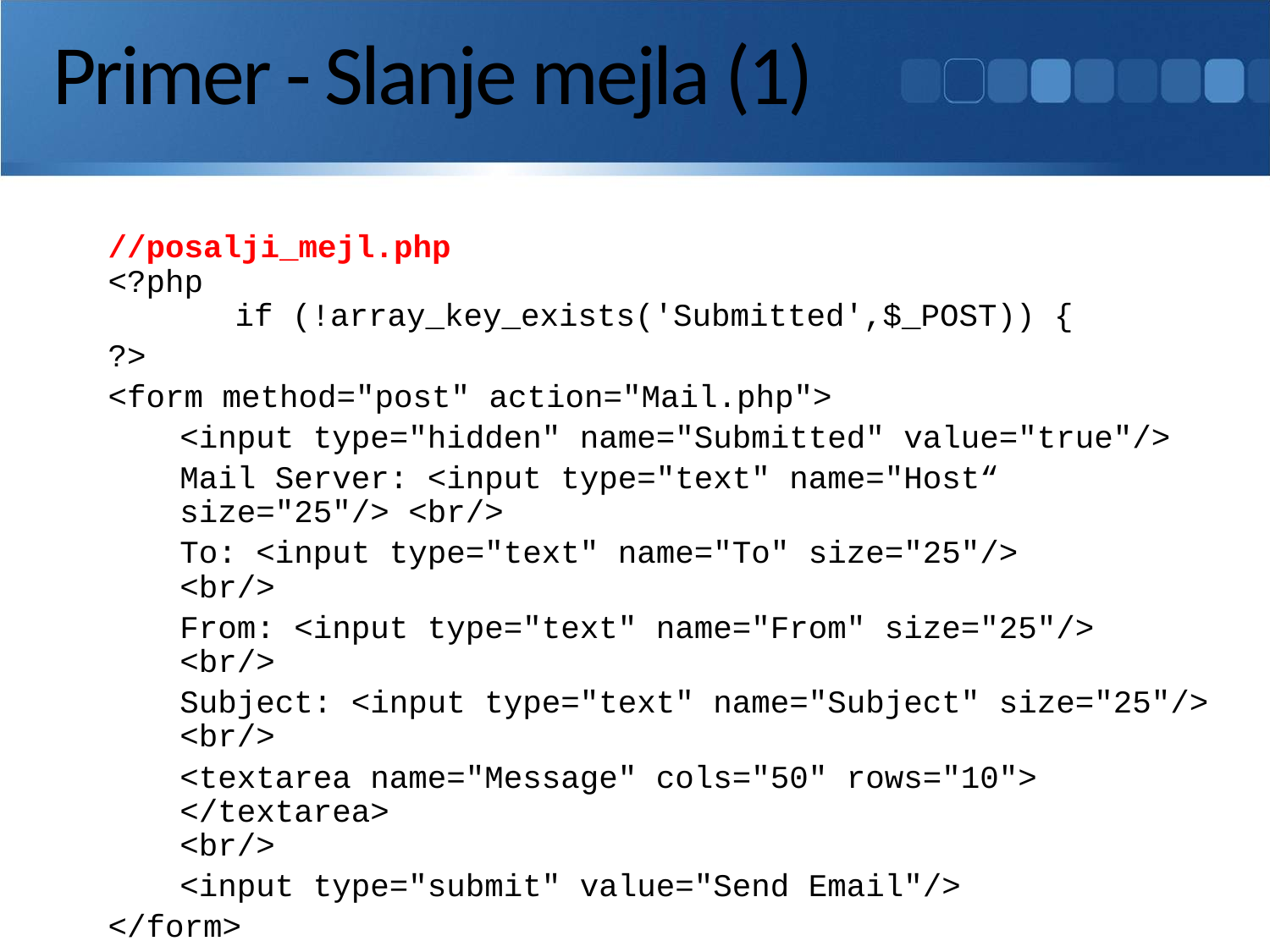

# Primer - Slanje mejla (1)
							  //posalji_mejl.php
<?php
	if (!array_key_exists('Submitted',$_POST)) {
	?>
	<form method="post" action="Mail.php">
	<input type="hidden" name="Submitted" value="true"/>
	Mail Server: <input type="text" name="Host“ size="25"/> <br/>
	To: <input type="text" name="To" size="25"/>
<br/>
	From: <input type="text" name="From" size="25"/>
<br/>
	Subject: <input type="text" name="Subject" size="25"/> <br/>
	<textarea name="Message" cols="50" rows="10"> </textarea>
<br/>
	<input type="submit" value="Send Email"/>
	</form>